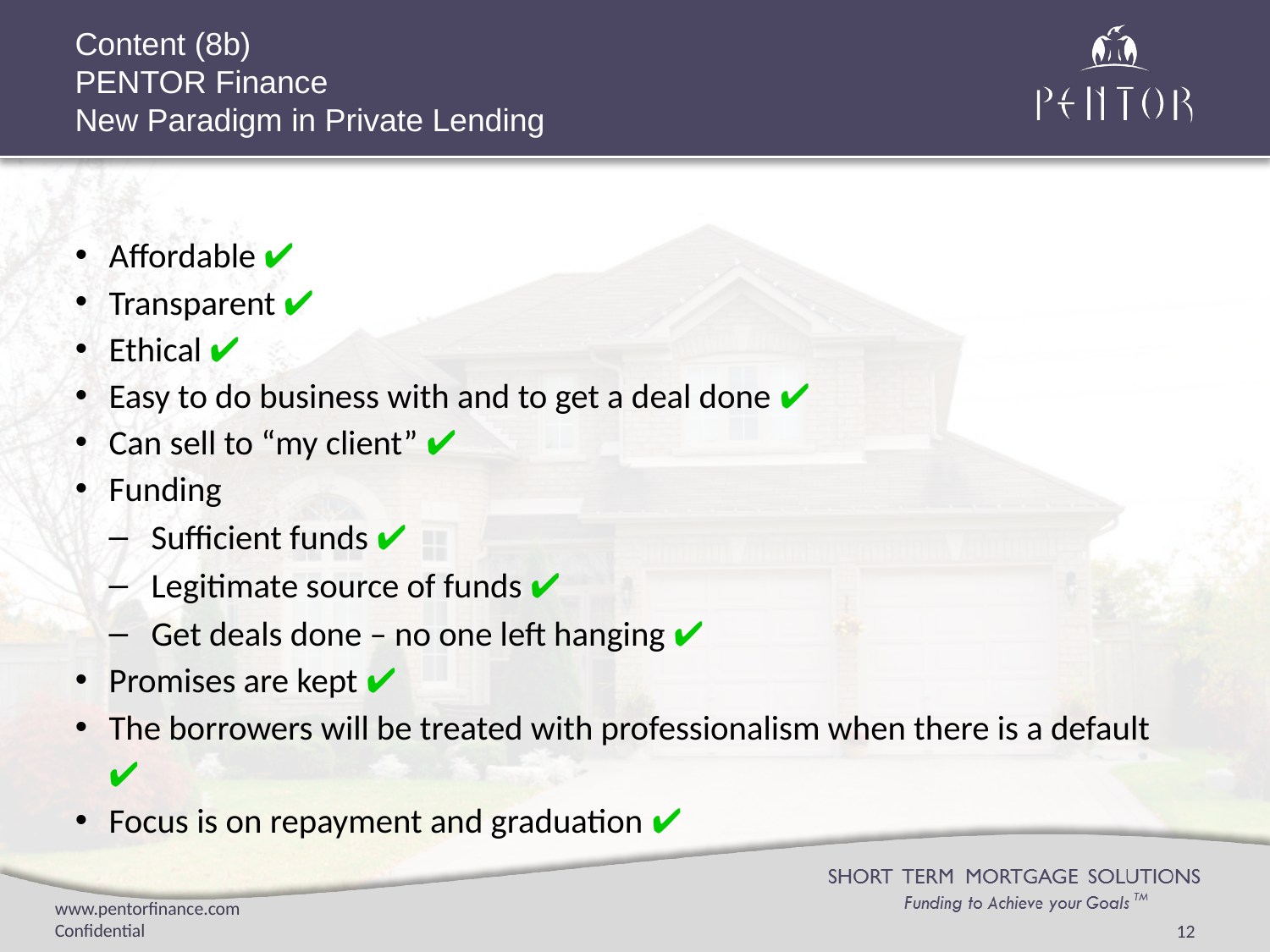

# Content (8b) PENTOR Finance New Paradigm in Private Lending
Affordable ✔
Transparent ✔
Ethical ✔
Easy to do business with and to get a deal done ✔
Can sell to “my client” ✔
Funding
Sufficient funds ✔
Legitimate source of funds ✔
Get deals done – no one left hanging ✔
Promises are kept ✔
The borrowers will be treated with professionalism when there is a default ✔
Focus is on repayment and graduation ✔
12